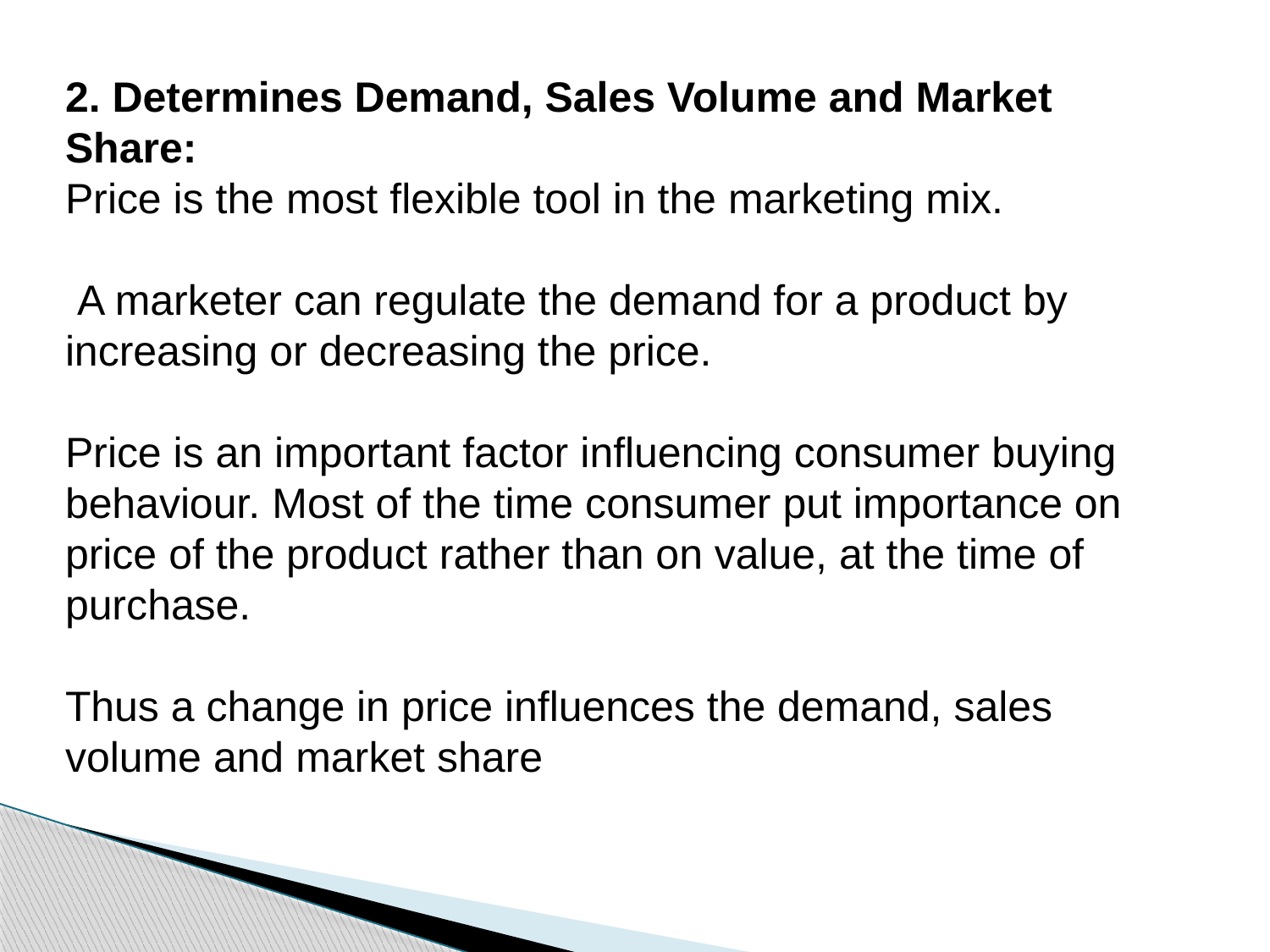

2. Determines Demand, Sales Volume and Market Share:
Price is the most flexible tool in the marketing mix.

 A marketer can regulate the demand for a product by increasing or decreasing the price.

Price is an important factor influencing consumer buying behaviour. Most of the time consumer put importance on price of the product rather than on value, at the time of purchase.

Thus a change in price influences the demand, sales volume and market share